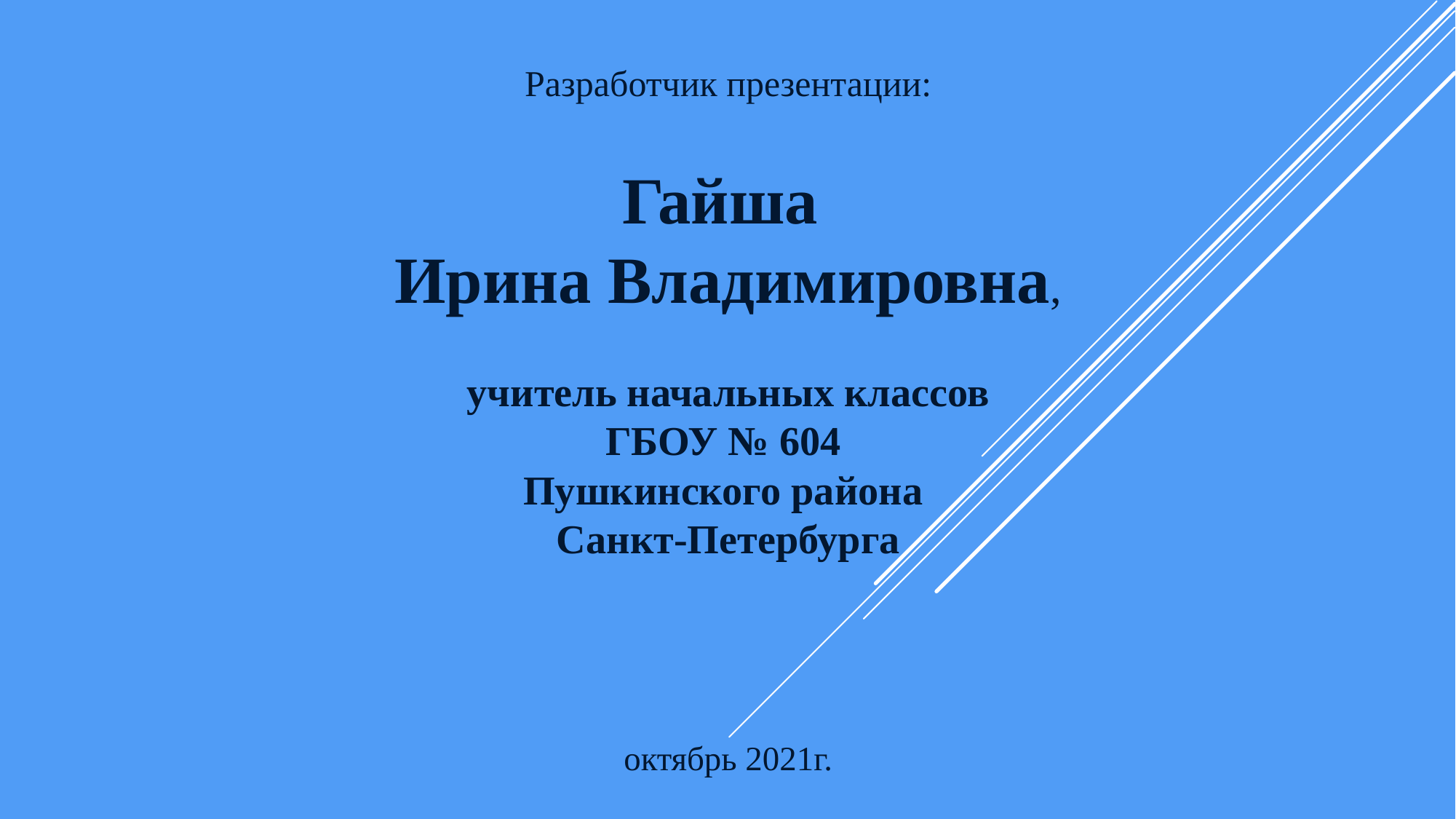

Разработчик презентации:

Гайша
Ирина Владимировна,

учитель начальных классов
ГБОУ № 604
Пушкинского района
Санкт-Петербурга

октябрь 2021г.